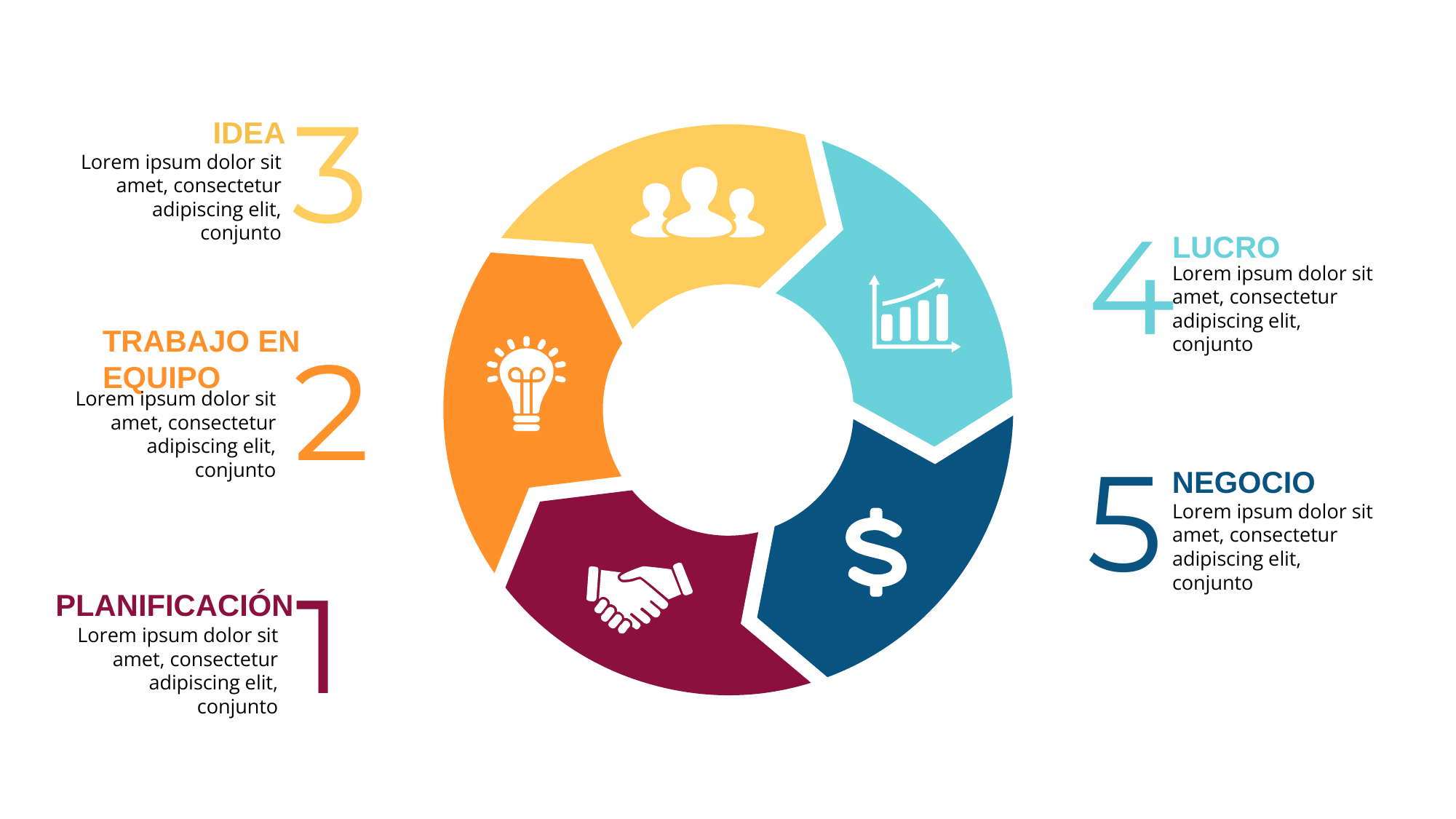

3

IDEA

Lorem ipsum dolor sit amet, consectetur adipiscing elit, conjunto

4
LUCRO

Lorem ipsum dolor sit amet, consectetur adipiscing elit, conjunto

TRABAJO EN EQUIPO
2

Lorem ipsum dolor sit amet, consectetur adipiscing elit, conjunto

5
NEGOCIO

Lorem ipsum dolor sit amet, consectetur adipiscing elit, conjunto

1

PLANIFICACIÓN
Lorem ipsum dolor sit amet, consectetur adipiscing elit, conjunto